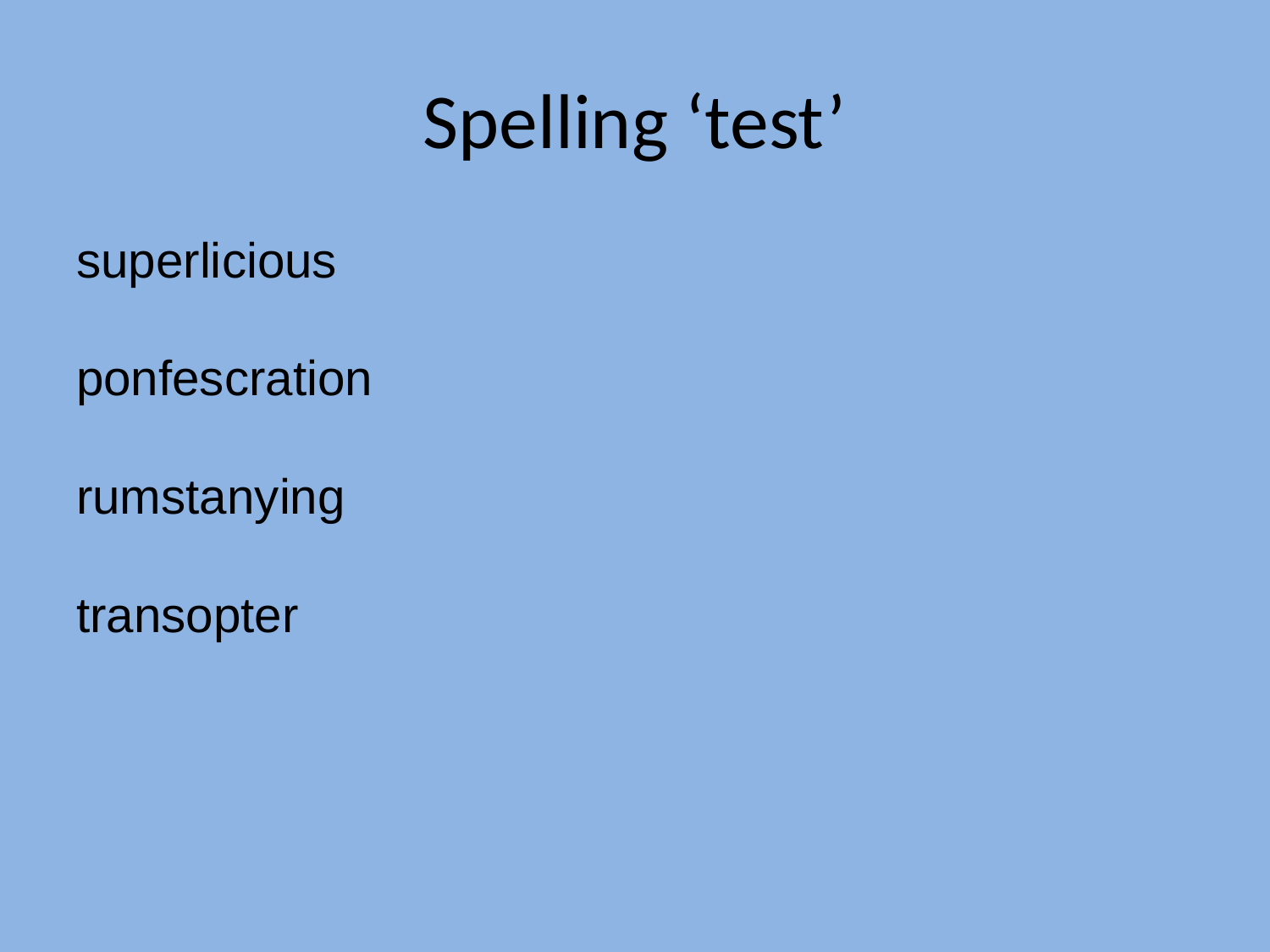

# Spelling ‘test’
superlicious

ponfescration

rumstanying

transopter